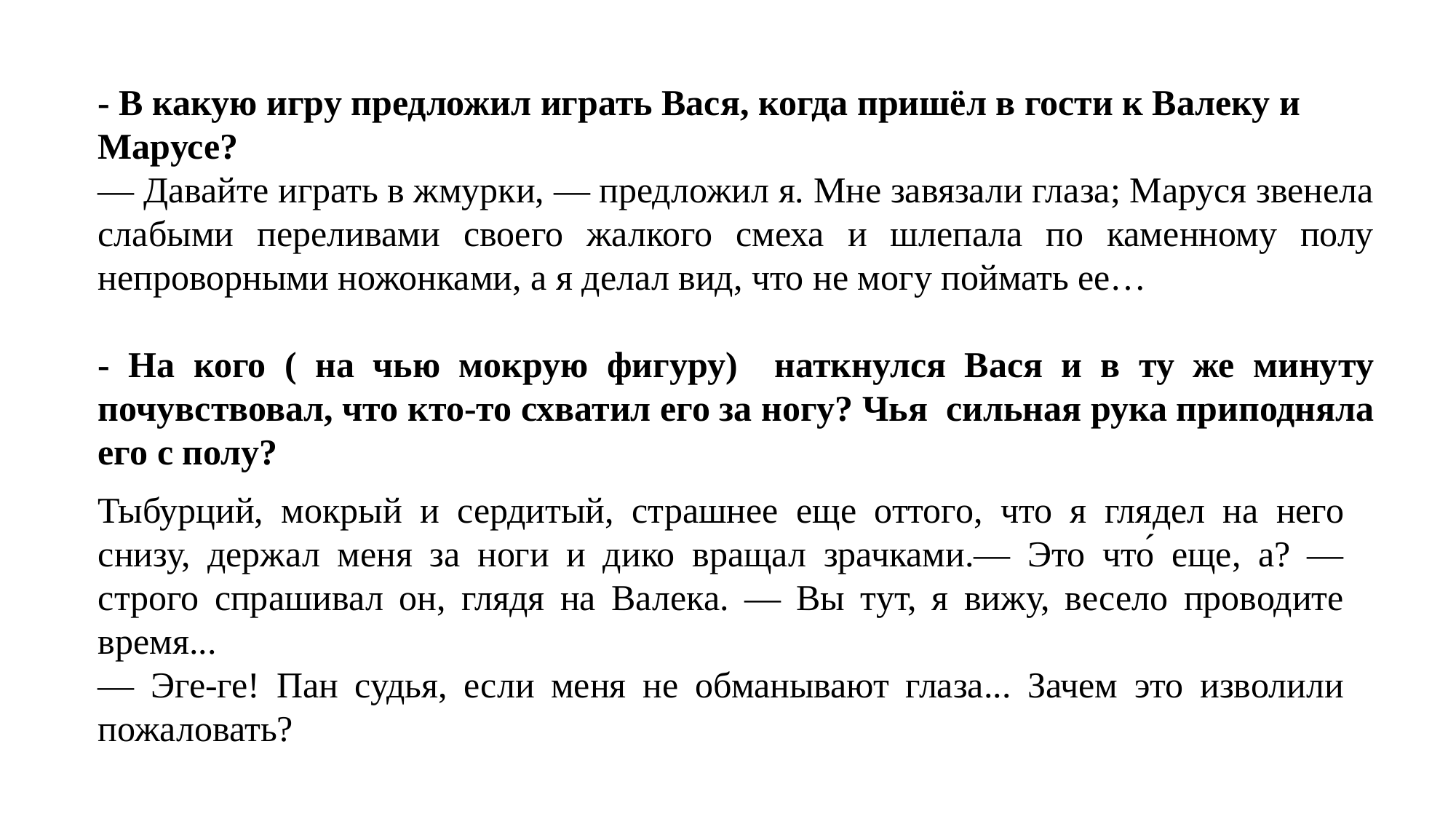

- В какую игру предложил играть Вася, когда пришёл в гости к Валеку и Марусе?
— Давайте играть в жмурки, — предложил я. Мне завязали глаза; Маруся звенела слабыми переливами своего жалкого смеха и шлепала по каменному полу непроворными ножонками, а я делал вид, что не могу поймать ее…

- На кого ( на чью мокрую фигуру)  наткнулся Вася и в ту же минуту почувствовал, что кто-то схватил его за ногу? Чья  сильная рука приподняла его с полу?
Тыбурций, мокрый и сердитый, страшнее еще оттого, что я глядел на него снизу, держал меня за ноги и дико вращал зрачками.— Это что́ еще, а? — строго спрашивал он, глядя на Валека. — Вы тут, я вижу, весело проводите время...
— Эге-ге! Пан судья, если меня не обманывают глаза... Зачем это изволили пожаловать?